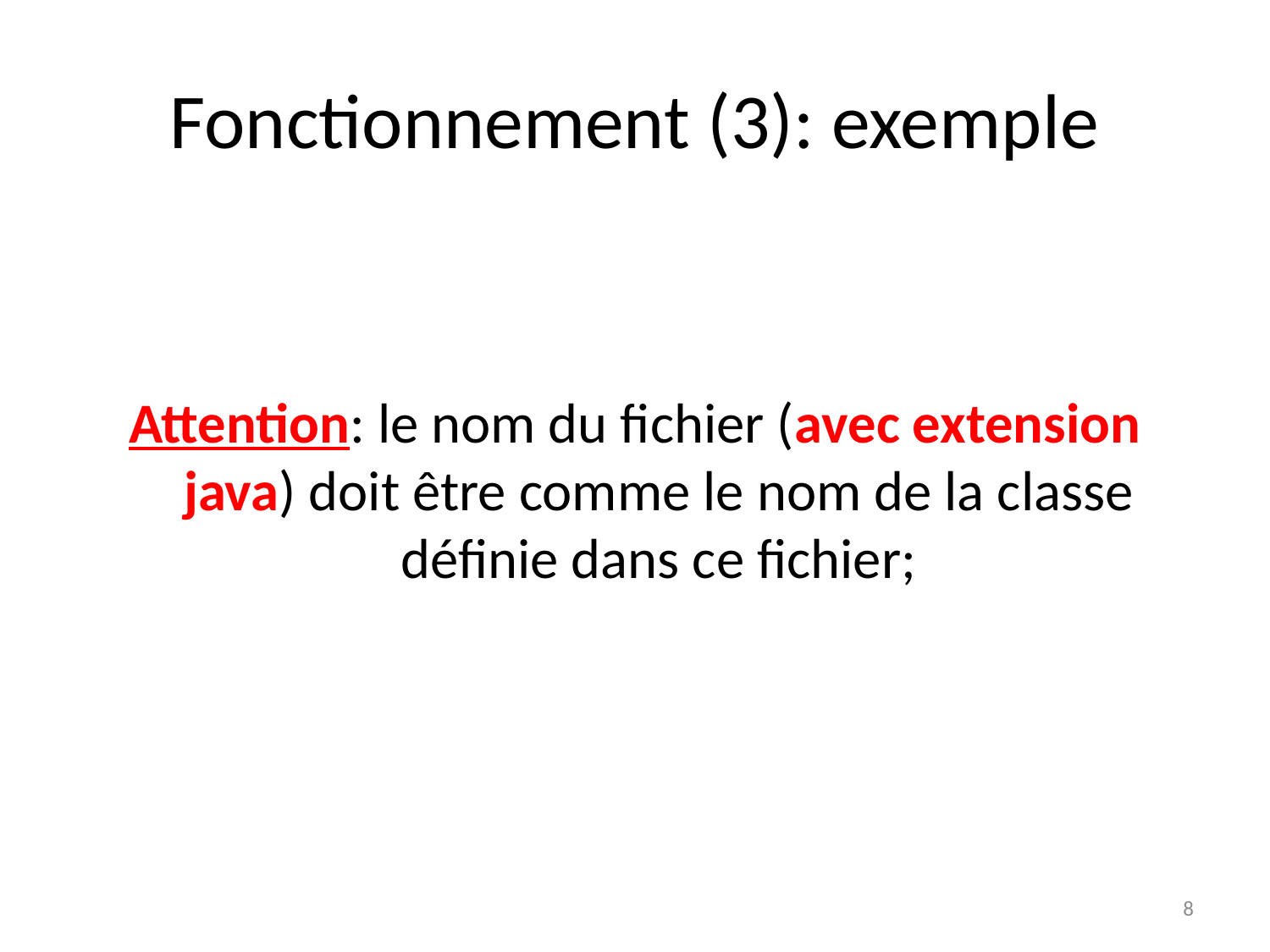

# Fonctionnement (3): exemple

Attention: le nom du fichier (avec extension java) doit être comme le nom de la classe définie dans ce fichier;

8